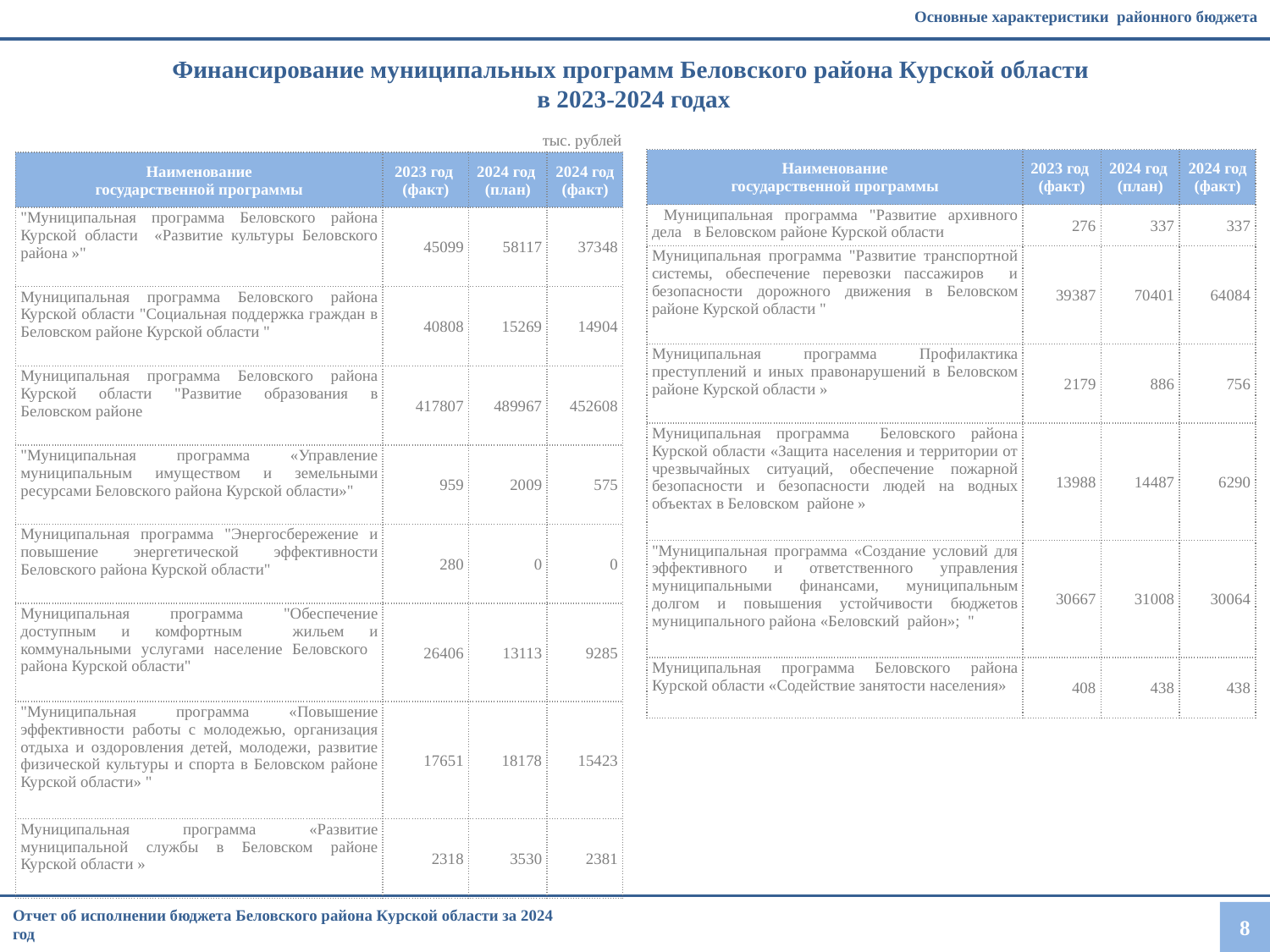

Основные характеристики  районного бюджета
Финансирование муниципальных программ Беловского района Курской области
в 2023-2024 годах
|  |  |  |  |
| --- | --- | --- | --- |
| Наименование государственной программы | 2023 год (факт) | 2024 год (план) | 2024 год (факт) |
| Муниципальная программа "Развитие архивного дела в Беловском районе Курской области | 276 | 337 | 337 |
| Муниципальная программа "Развитие транспортной системы, обеспечение перевозки пассажиров и безопасности дорожного движения в Беловском районе Курской области " | 39387 | 70401 | 64084 |
| Муниципальная программа Профилактика преступлений и иных правонарушений в Беловском районе Курской области » | 2179 | 886 | 756 |
| Муниципальная программа Беловского района Курской области «Защита населения и территории от чрезвычайных ситуаций, обеспечение пожарной безопасности и безопасности людей на водных объектах в Беловском районе » | 13988 | 14487 | 6290 |
| "Муниципальная программа «Создание условий для эффективного и ответственного управления муниципальными финансами, муниципальным долгом и повышения устойчивости бюджетов муниципального района «Беловский район»; " | 30667 | 31008 | 30064 |
| Муниципальная программа Беловского района Курской области «Содействие занятости населения» | 408 | 438 | 438 |
|  |  | тыс. рублей |  |
| --- | --- | --- | --- |
| Наименование государственной программы | 2023 год (факт) | 2024 год (план) | 2024 год (факт) |
| "Муниципальная программа Беловского района Курской области «Развитие культуры Беловского района »" | 45099 | 58117 | 37348 |
| Муниципальная программа Беловского района Курской области "Социальная поддержка граждан в Беловском районе Курской области " | 40808 | 15269 | 14904 |
| Муниципальная программа Беловского района Курской области "Развитие образования в Беловском районе | 417807 | 489967 | 452608 |
| "Муниципальная программа «Управление муниципальным имуществом и земельными ресурсами Беловского района Курской области»" | 959 | 2009 | 575 |
| Муниципальная программа "Энергосбережение и повышение энергетической эффективности Беловского района Курской области" | 280 | 0 | 0 |
| Муниципальная программа "Обеспечение доступным и комфортным жильем и коммунальными услугами население Беловского района Курской области" | 26406 | 13113 | 9285 |
| "Муниципальная программа «Повышение эффективности работы с молодежью, организация отдыха и оздоровления детей, молодежи, развитие физической культуры и спорта в Беловском районе Курской области» " | 17651 | 18178 | 15423 |
| Муниципальная программа «Развитие муниципальной службы в Беловском районе Курской области » | 2318 | 3530 | 2381 |
Отчет об исполнении бюджета Беловского района Курской области за 2024 год
8